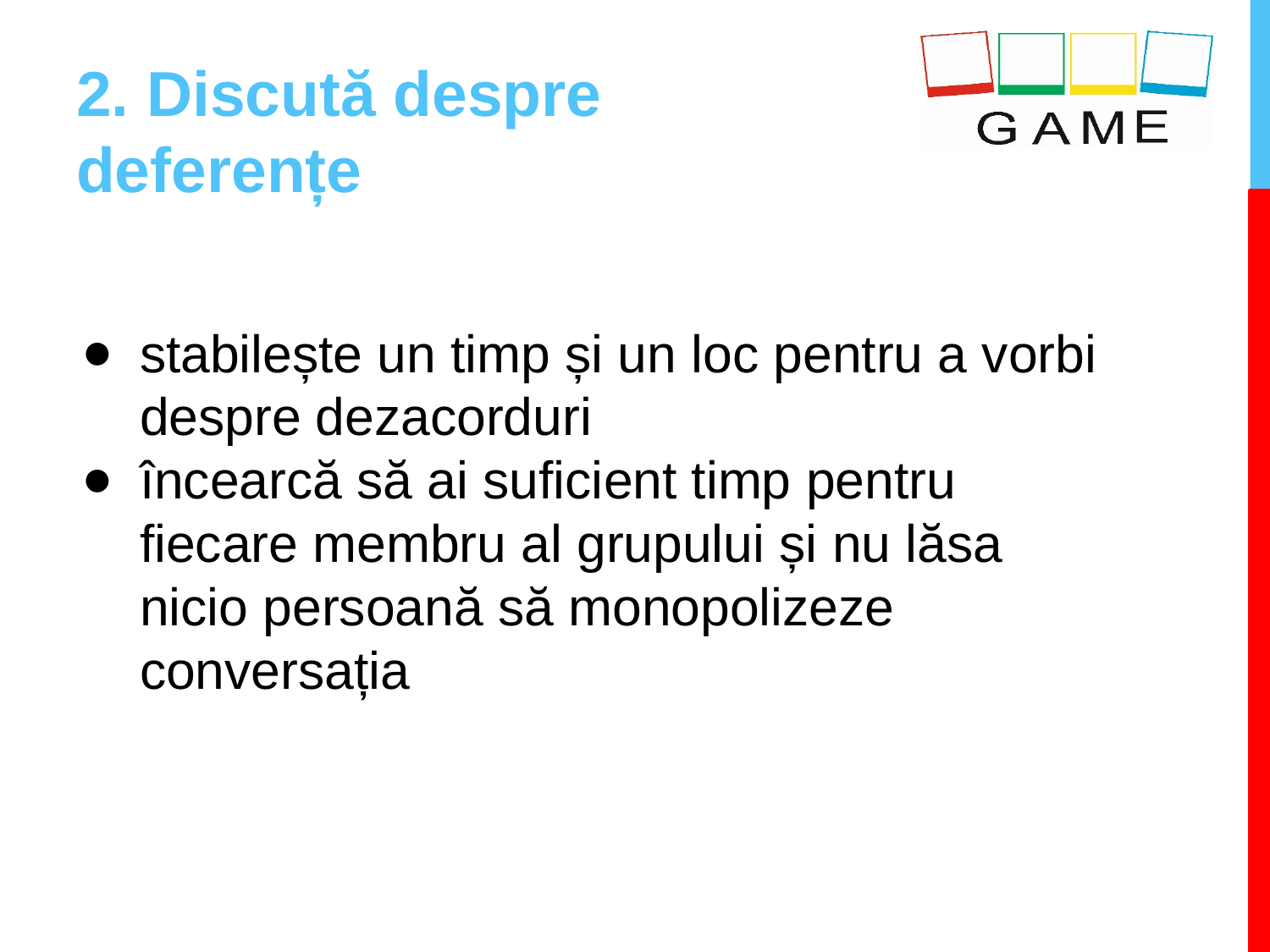

# 2. Discută despre deferențe

stabilește un timp și un loc pentru a vorbi despre dezacorduri
încearcă să ai suficient timp pentru fiecare membru al grupului și nu lăsa nicio persoană să monopolizeze conversația